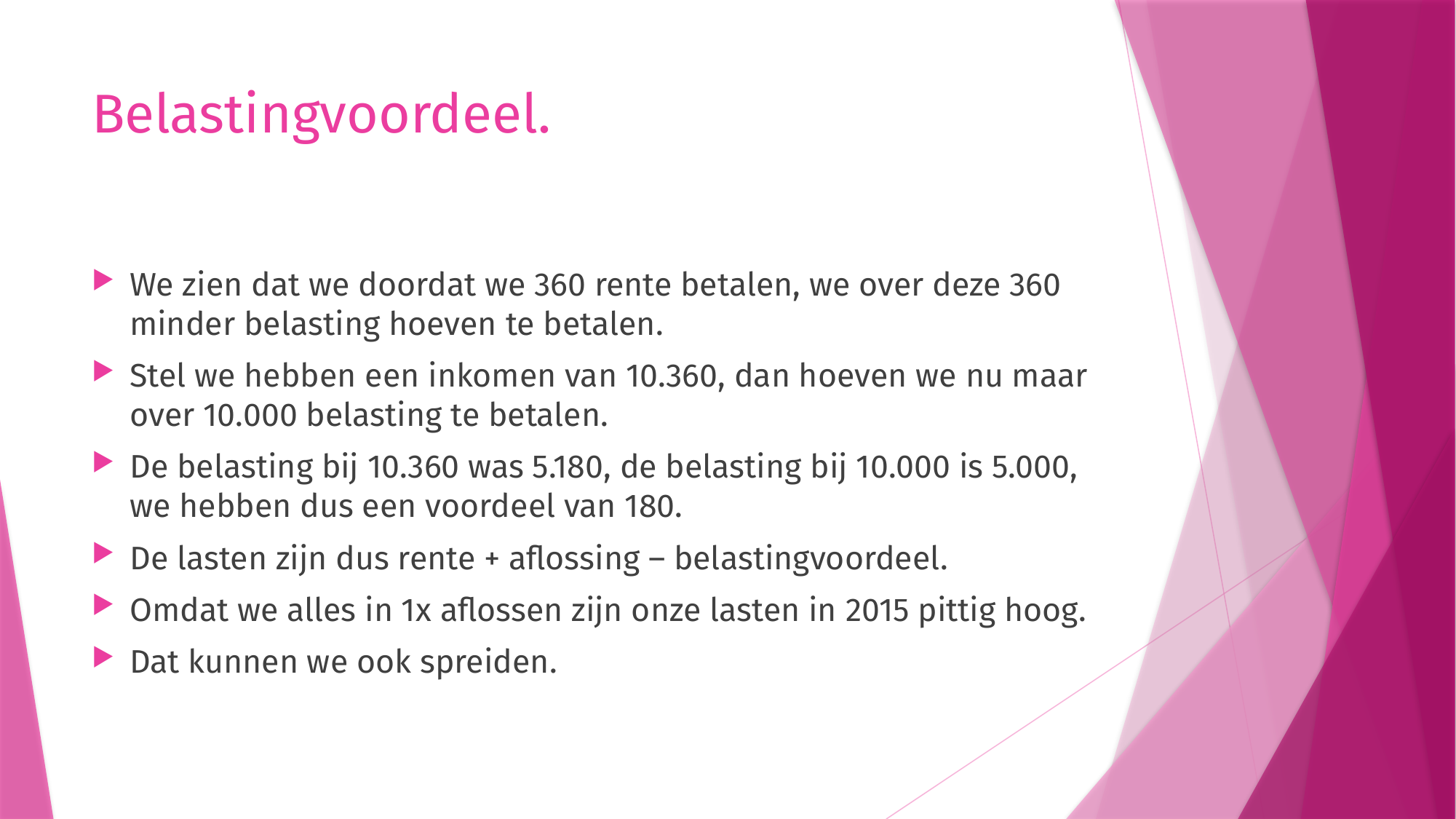

# Belastingvoordeel.
We zien dat we doordat we 360 rente betalen, we over deze 360 minder belasting hoeven te betalen.
Stel we hebben een inkomen van 10.360, dan hoeven we nu maar over 10.000 belasting te betalen.
De belasting bij 10.360 was 5.180, de belasting bij 10.000 is 5.000, we hebben dus een voordeel van 180.
De lasten zijn dus rente + aflossing – belastingvoordeel.
Omdat we alles in 1x aflossen zijn onze lasten in 2015 pittig hoog.
Dat kunnen we ook spreiden.